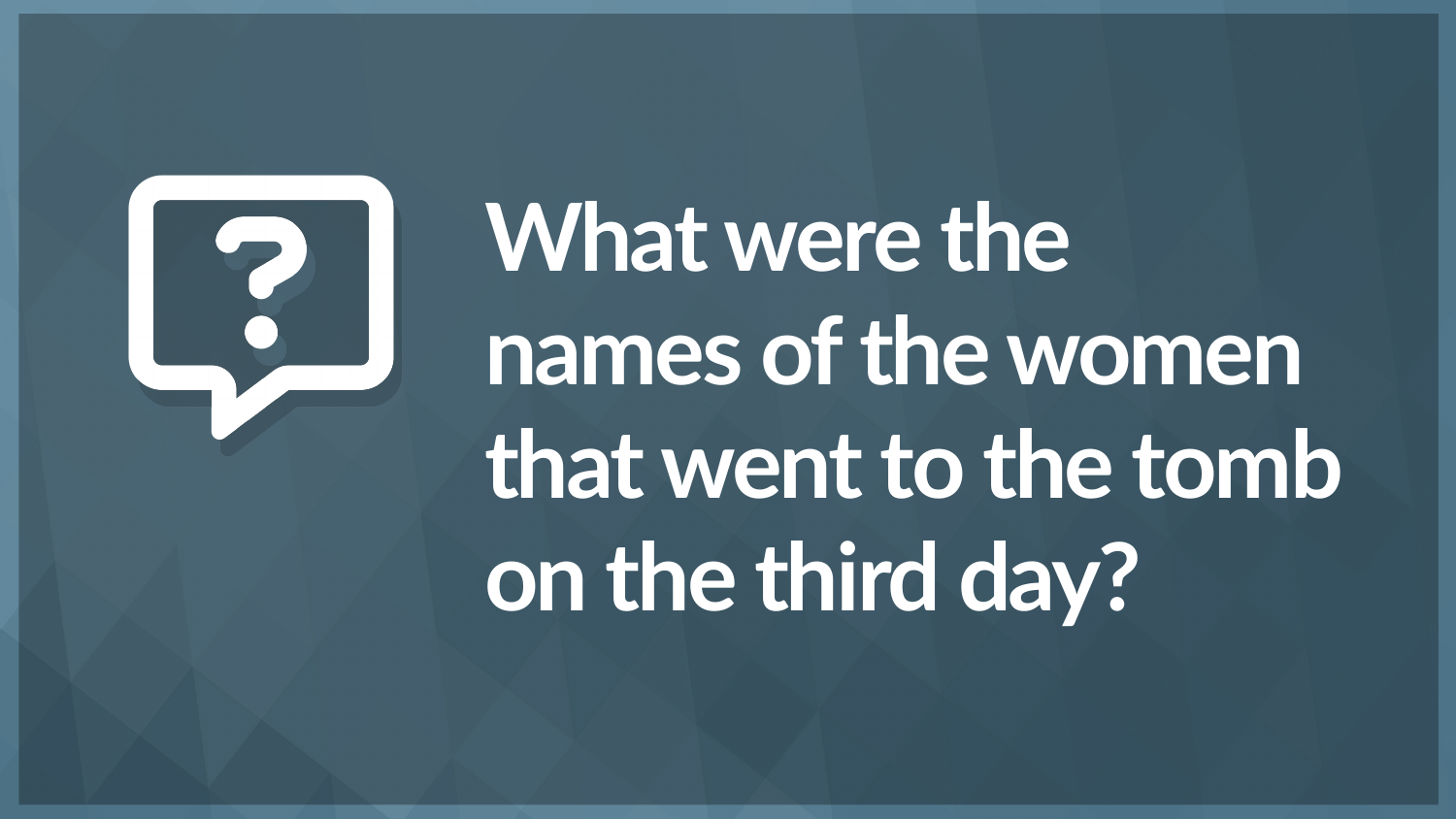

# What were the names of the women that went to the tomb on the third day?